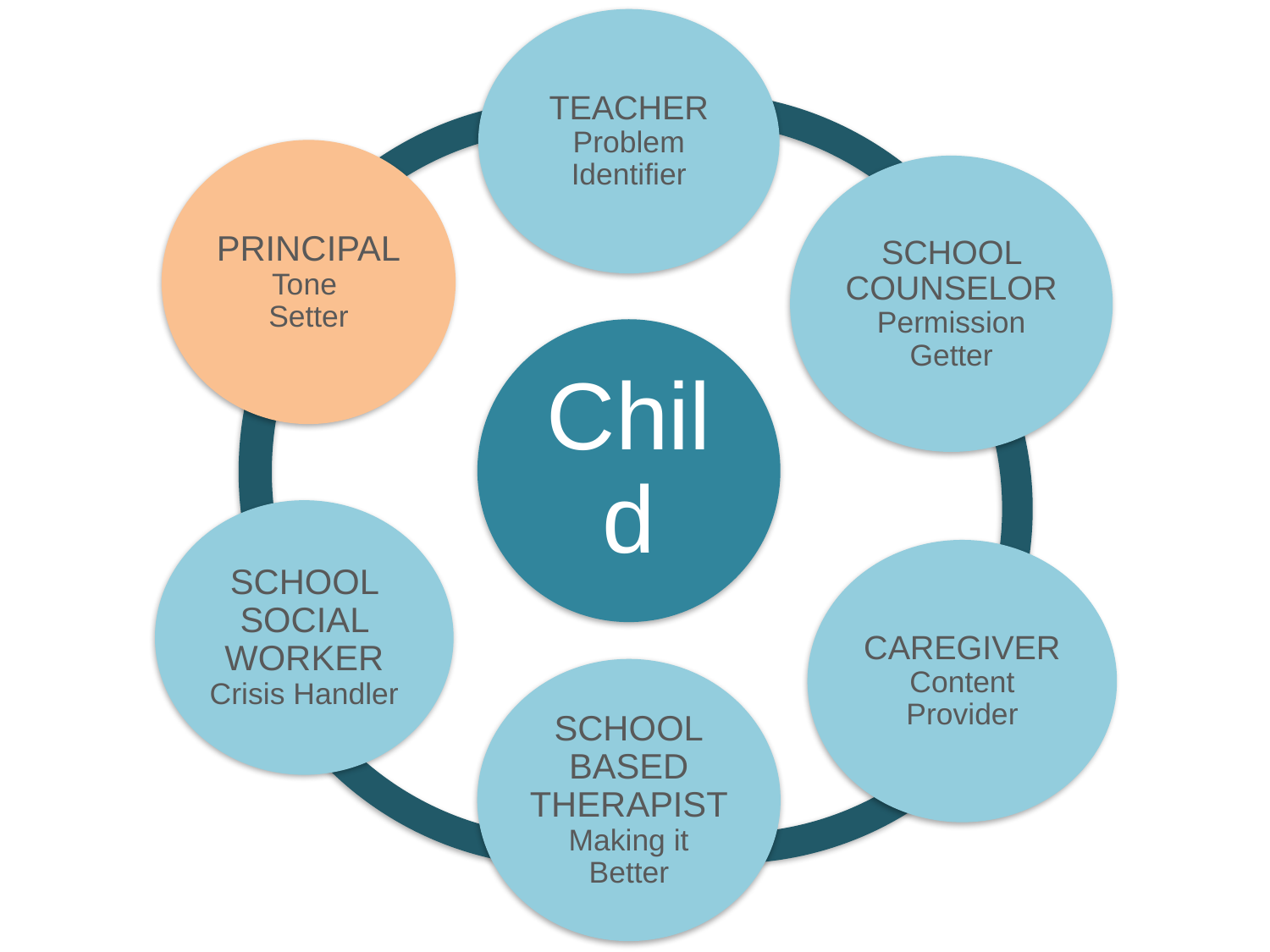

Child
TEACHER
Problem Identifier
SCHOOL COUNSELOR
Permission Getter
CAREGIVER
Content Provider
SCHOOL
BASED THERAPIST
Making it Better
SCHOOL SOCIAL WORKER
Crisis Handler
PRINCIPAL
Tone
Setter